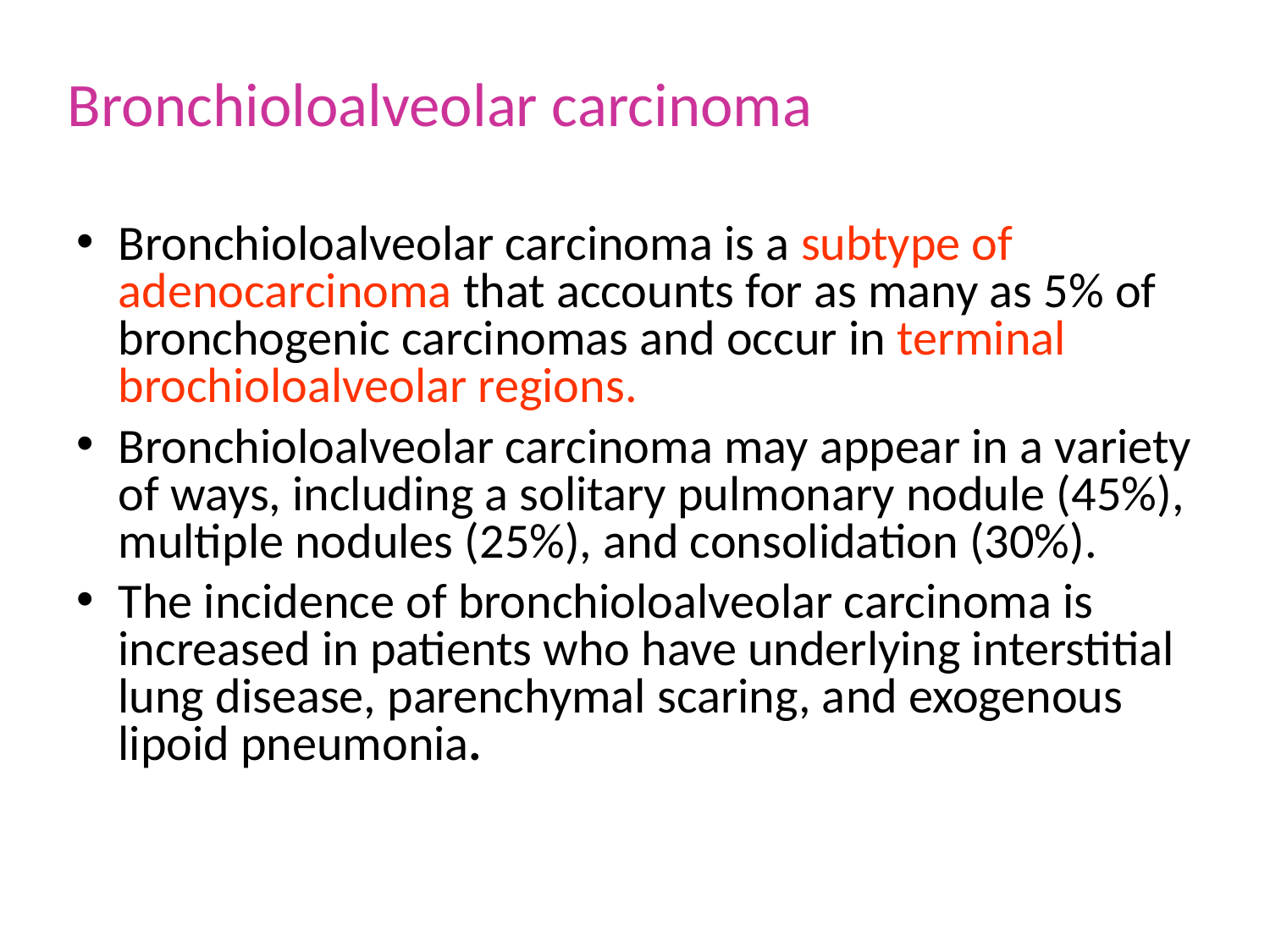

# Bronchioloalveolar carcinoma
Bronchioloalveolar carcinoma is a subtype of adenocarcinoma that accounts for as many as 5% of bronchogenic carcinomas and occur in terminal brochioloalveolar regions.
Bronchioloalveolar carcinoma may appear in a variety of ways, including a solitary pulmonary nodule (45%), multiple nodules (25%), and consolidation (30%).
The incidence of bronchioloalveolar carcinoma is increased in patients who have underlying interstitial lung disease, parenchymal scaring, and exogenous lipoid pneumonia.